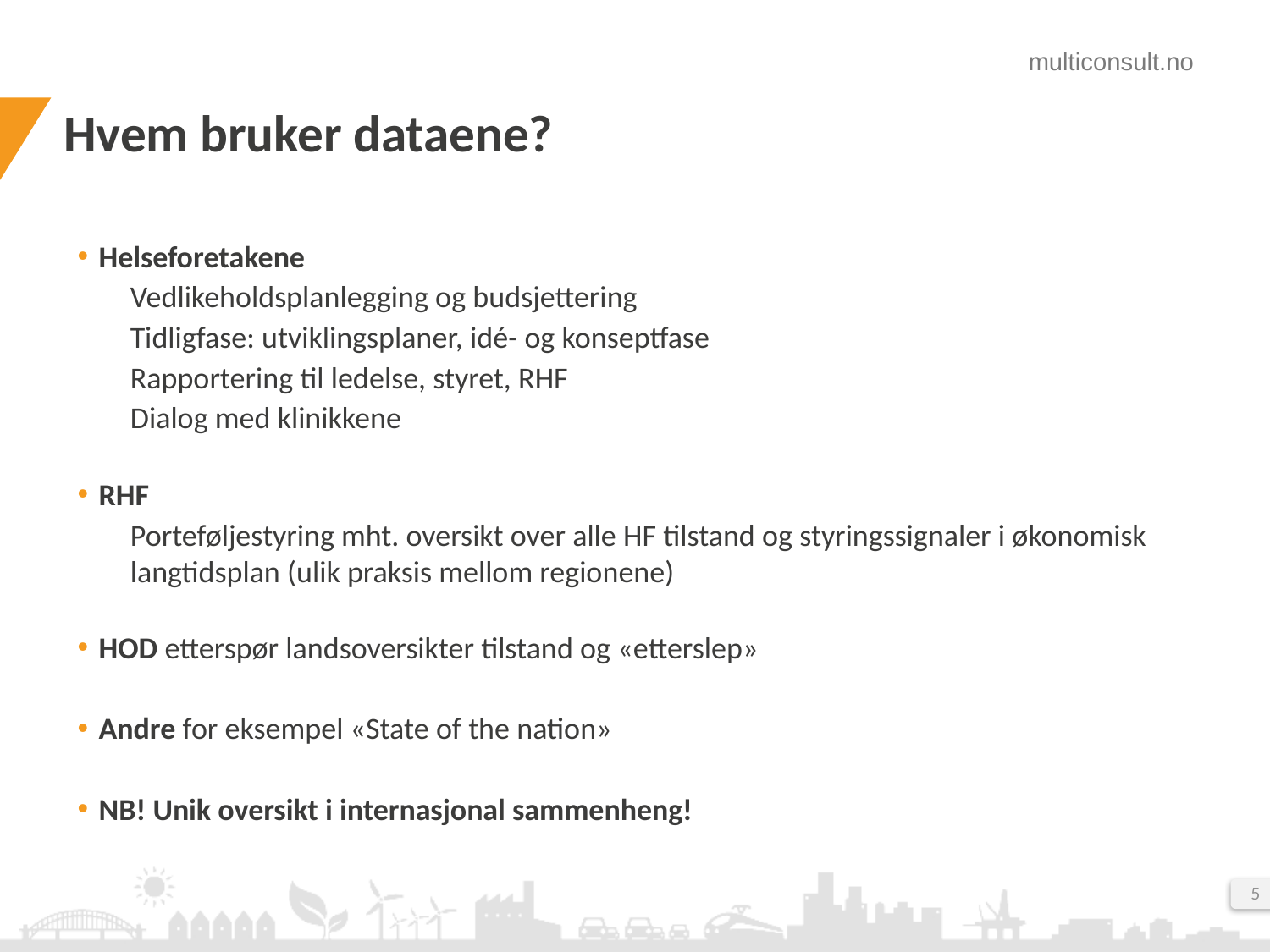

# Hvem bruker dataene?
Helseforetakene
Vedlikeholdsplanlegging og budsjettering
Tidligfase: utviklingsplaner, idé- og konseptfase
Rapportering til ledelse, styret, RHF
Dialog med klinikkene
RHF
Porteføljestyring mht. oversikt over alle HF tilstand og styringssignaler i økonomisk langtidsplan (ulik praksis mellom regionene)
HOD etterspør landsoversikter tilstand og «etterslep»

Andre for eksempel «State of the nation»

NB! Unik oversikt i internasjonal sammenheng!